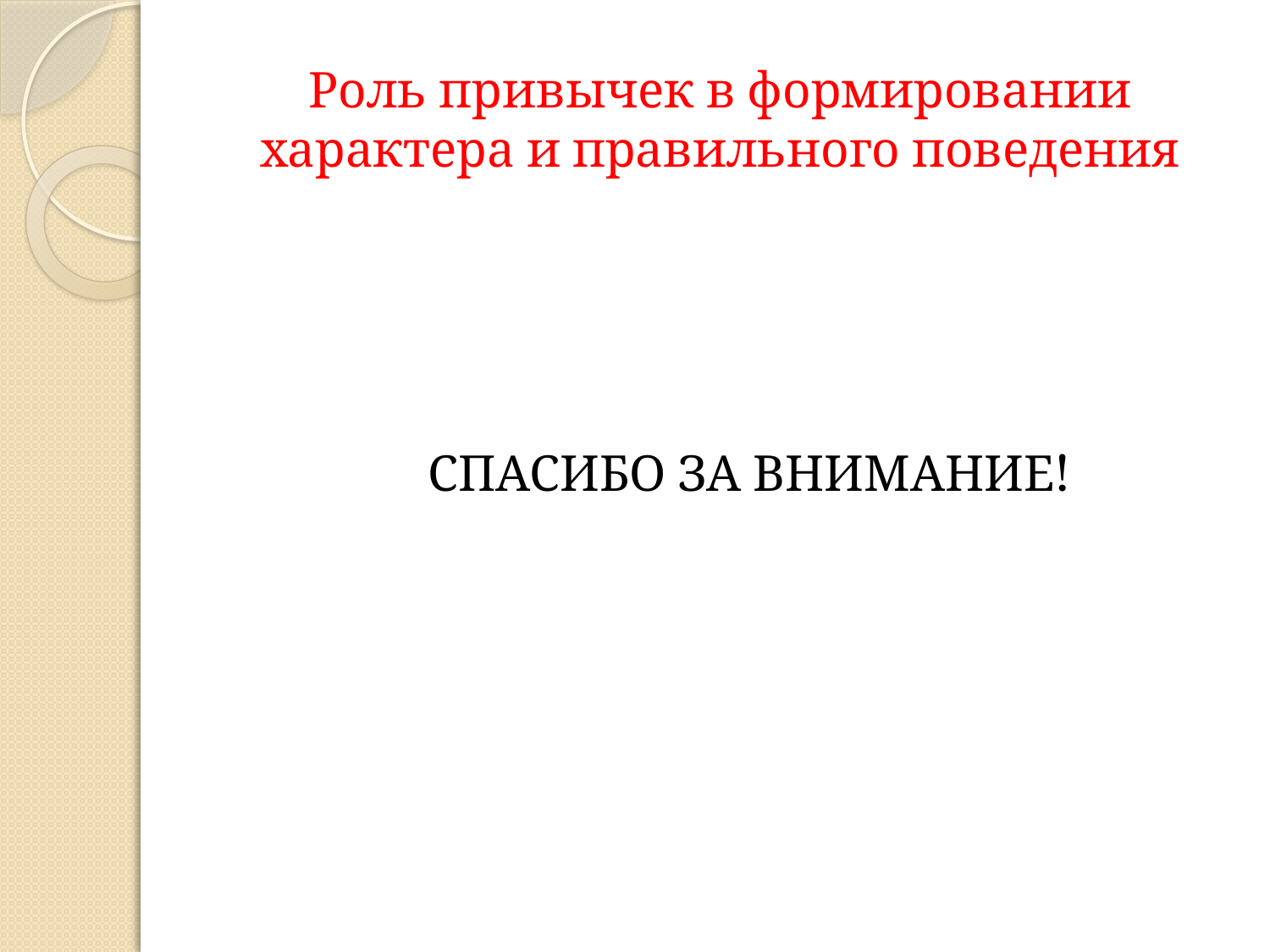

# Роль привычек в формировании характера и правильного поведения

    СПАСИБО ЗА ВНИМАНИЕ!